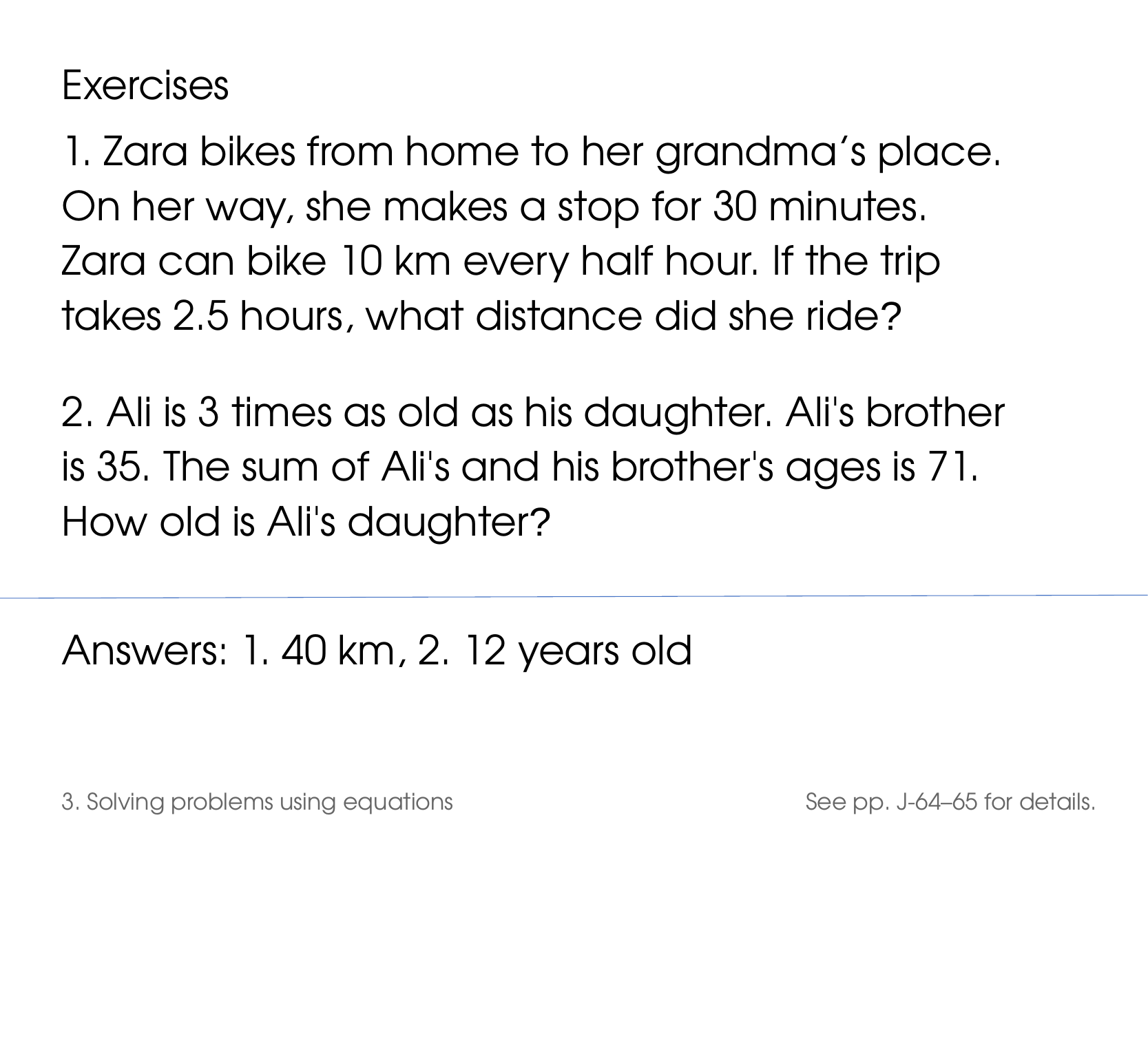

Exercises
1. Zara bikes from home to her grandma’s place. On her way, she makes a stop for 30 minutes.
Zara can bike 10 km every half hour. If the trip takes 2.5 hours, what distance did she ride?
2. Ali is 3 times as old as his daughter. Ali's brother
is 35. The sum of Ali's and his brother's ages is 71. How old is Ali's daughter?
Answers: 1. 40 km, 2. 12 years old
3. Solving problems using equations
See pp. J-64–65 for details.